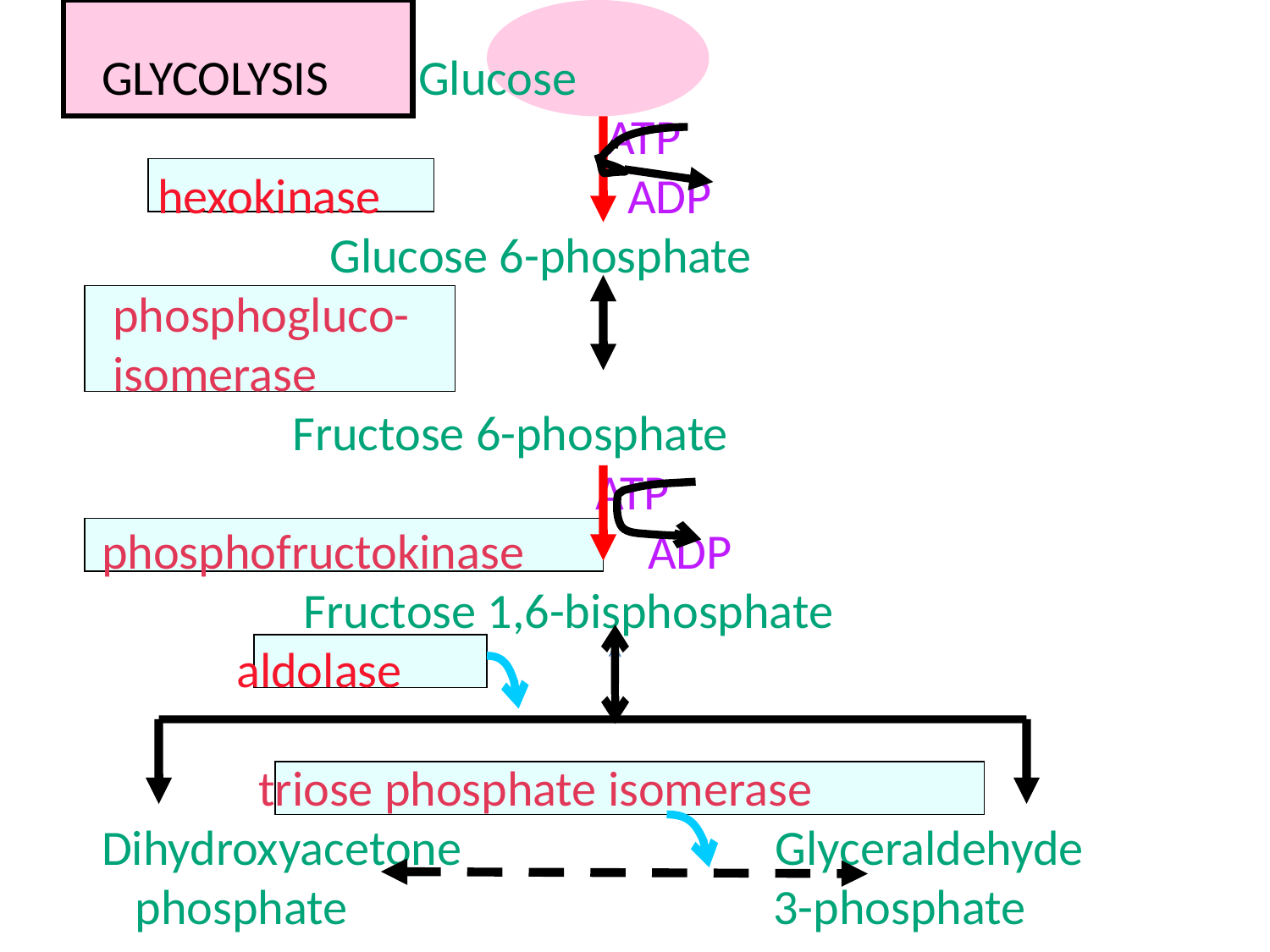

GLYCOLYSIS        Glucose
                                             ATP
     hexokinase                      ADP
 	         Glucose 6-phosphate
 phosphogluco-
 isomerase
                 Fructose 6-phosphate
                                            ATP
phosphofructokinase           ADP
                  Fructose 1,6-bisphosphate
            aldolase

              triose phosphate isomerase
Dihydroxyacetone                            Glyceraldehyde
   phosphate                                      3-phosphate